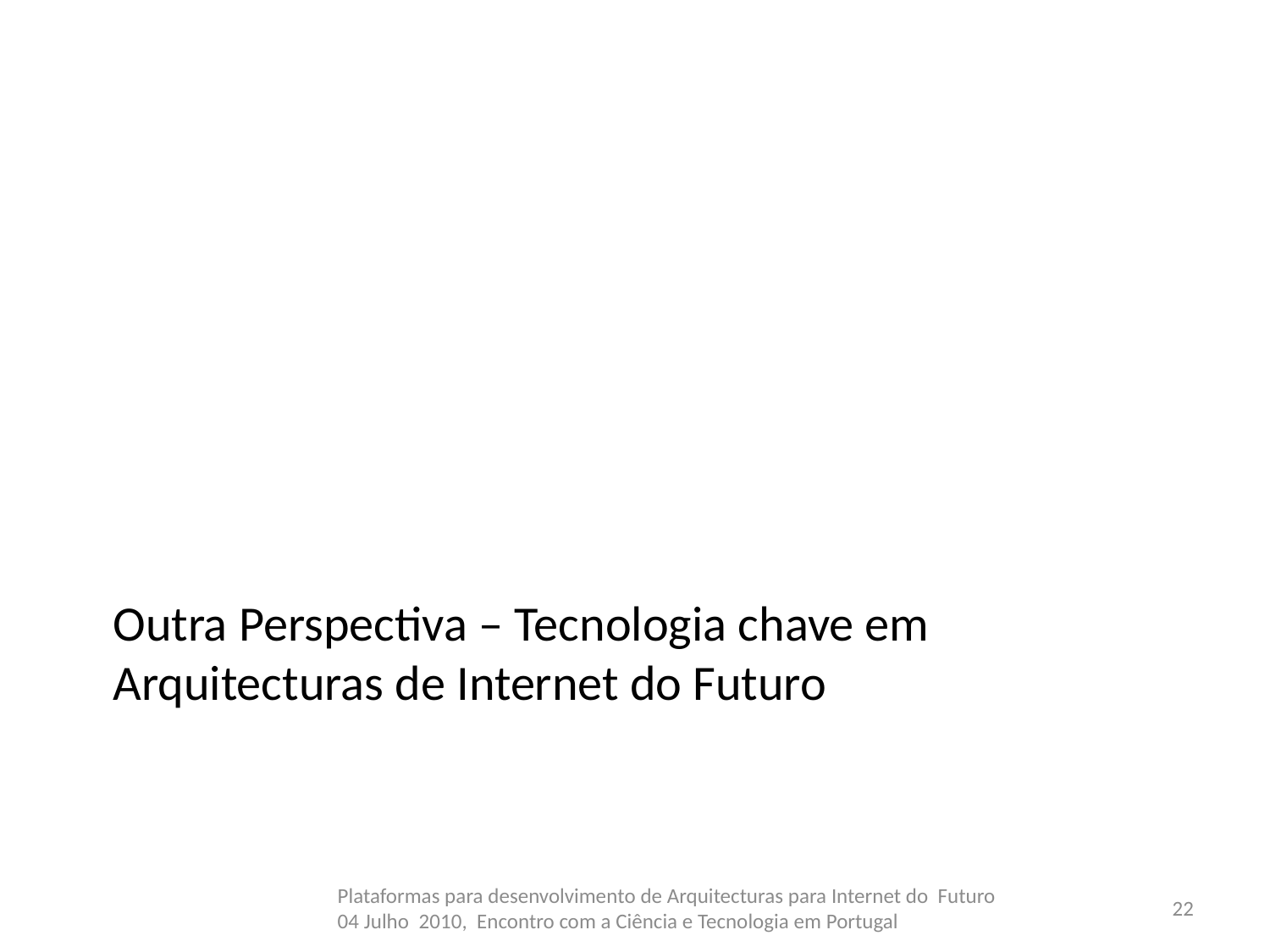

Outra Perspectiva – Tecnologia chave em Arquitecturas de Internet do Futuro

Plataformas para desenvolvimento de Arquitecturas para Internet do  Futuro
04 Julho  2010,  Encontro com a Ciência e Tecnologia em Portugal
22